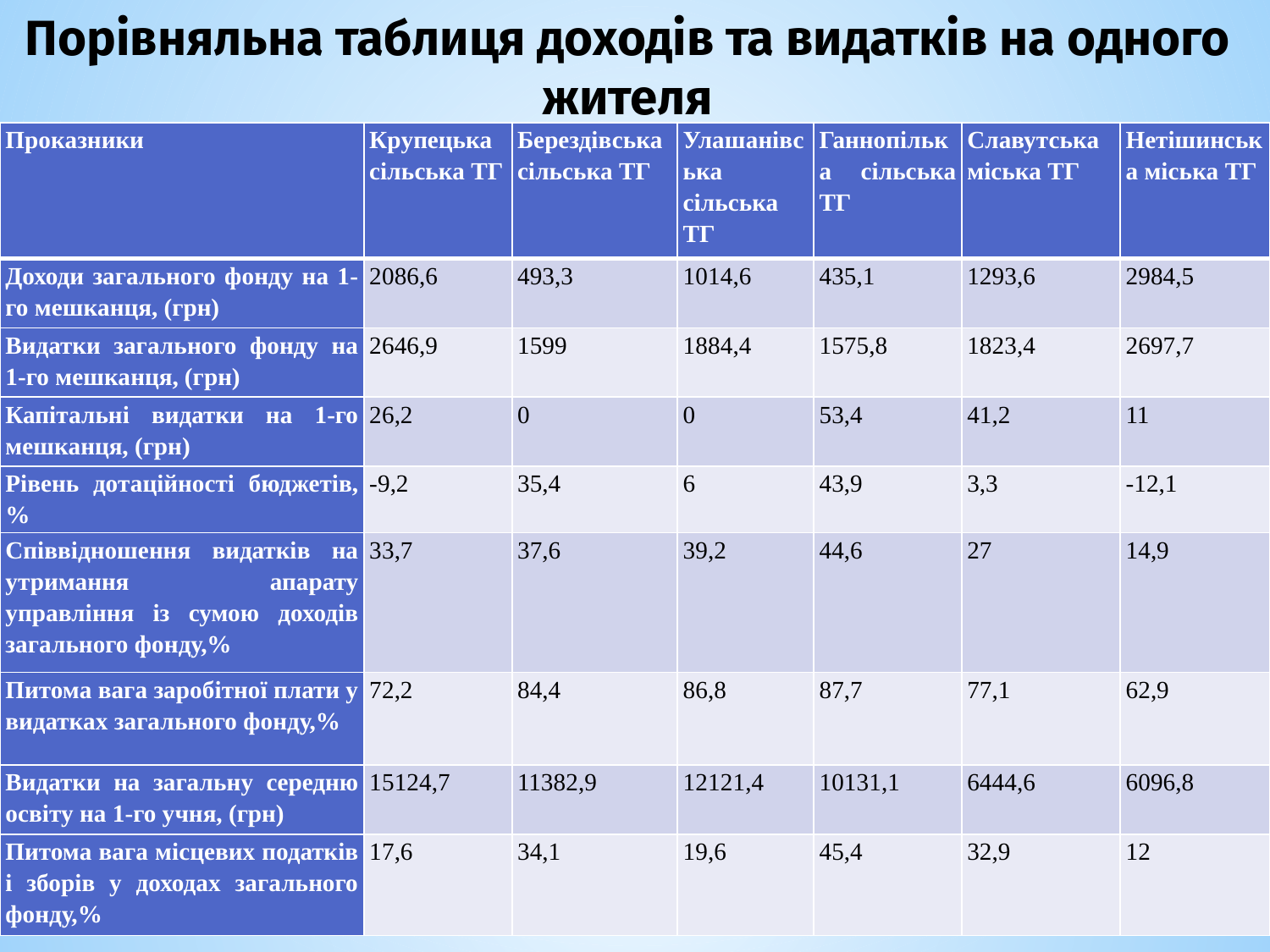

# Порівняльна таблиця доходів та видатків на одного жителя
| Проказники | Крупецька сільська ТГ | Берездівська сільська ТГ | Улашанівська сільська ТГ | Ганнопілька сільська ТГ | Славутська міська ТГ | Нетішинська міська ТГ |
| --- | --- | --- | --- | --- | --- | --- |
| Доходи загального фонду на 1-го мешканця, (грн) | 2086,6 | 493,3 | 1014,6 | 435,1 | 1293,6 | 2984,5 |
| Видатки загального фонду на 1-го мешканця, (грн) | 2646,9 | 1599 | 1884,4 | 1575,8 | 1823,4 | 2697,7 |
| Капітальні видатки на 1-го мешканця, (грн) | 26,2 | 0 | 0 | 53,4 | 41,2 | 11 |
| Рівень дотаційності бюджетів,% | -9,2 | 35,4 | 6 | 43,9 | 3,3 | -12,1 |
| Співвідношення видатків на утримання апарату управління із сумою доходів загального фонду,% | 33,7 | 37,6 | 39,2 | 44,6 | 27 | 14,9 |
| Питома вага заробітної плати у видатках загального фонду,% | 72,2 | 84,4 | 86,8 | 87,7 | 77,1 | 62,9 |
| Видатки на загальну середню освіту на 1-го учня, (грн) | 15124,7 | 11382,9 | 12121,4 | 10131,1 | 6444,6 | 6096,8 |
| Питома вага місцевих податків і зборів у доходах загального фонду,% | 17,6 | 34,1 | 19,6 | 45,4 | 32,9 | 12 |